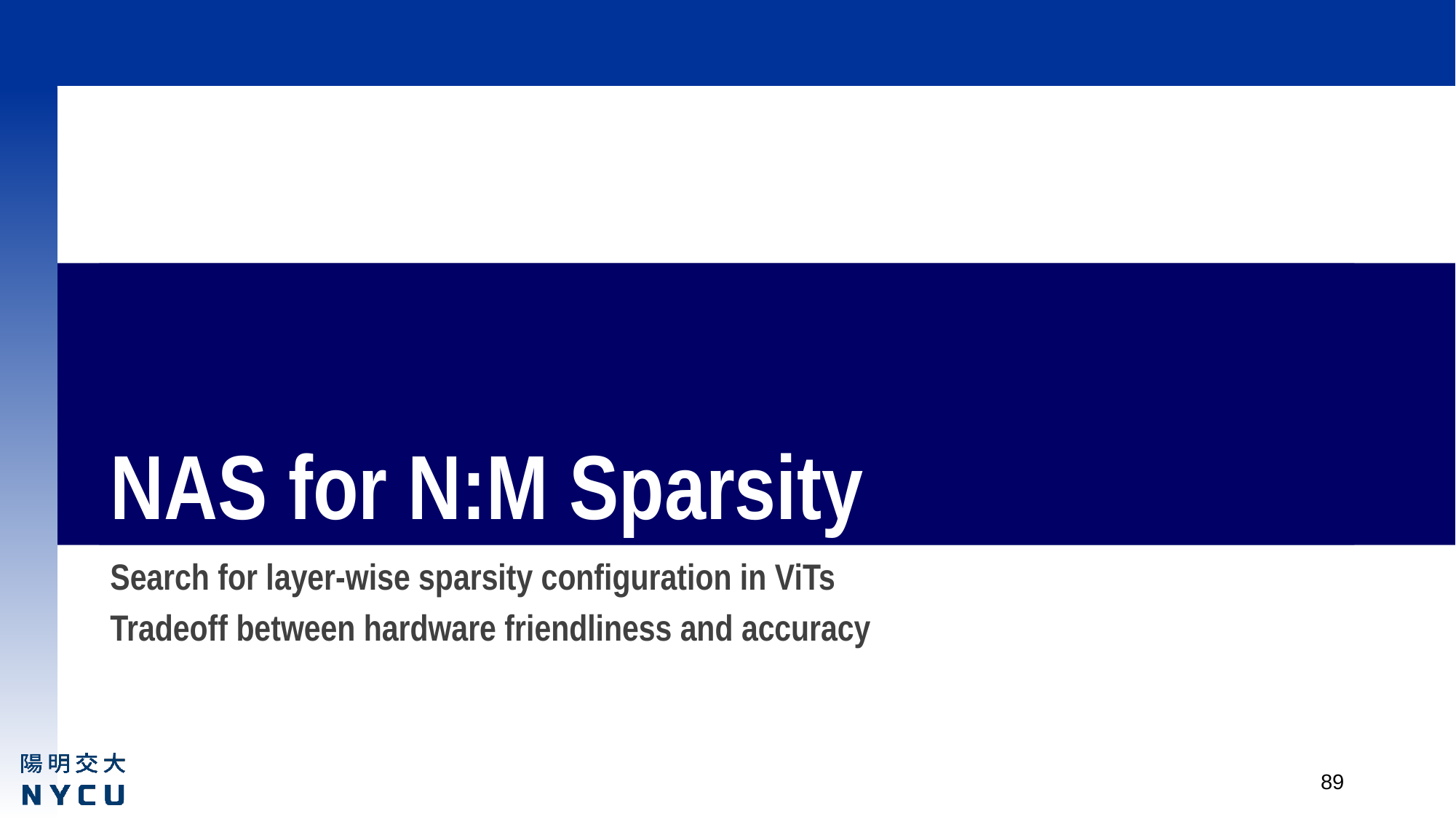

# NAS for N:M Sparsity
Search for layer-wise sparsity configuration in ViTs
Tradeoff between hardware friendliness and accuracy
89